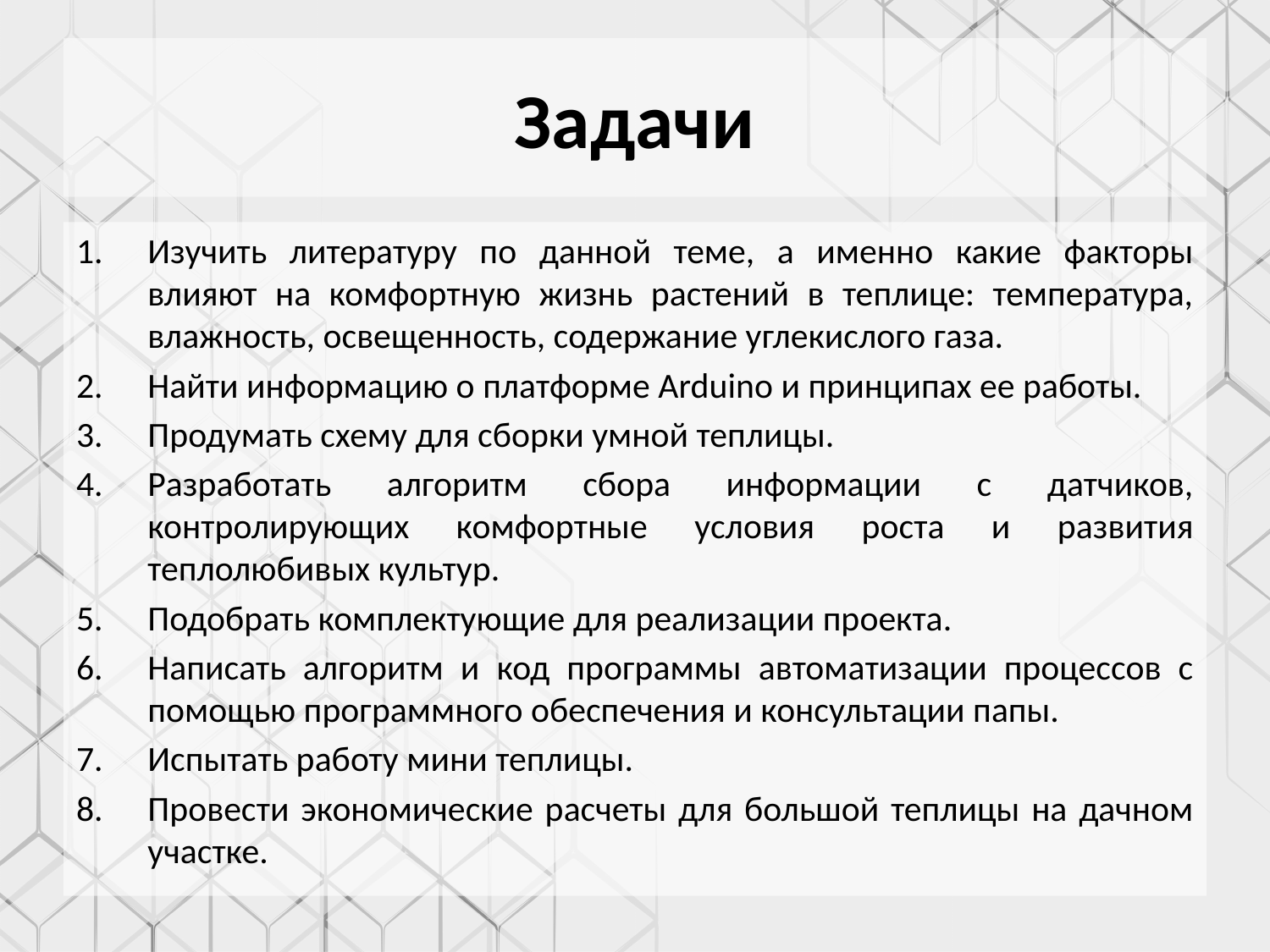

# Задачи
Изучить литературу по данной теме, а именно какие факторы влияют на комфортную жизнь растений в теплице: температура, влажность, освещенность, содержание углекислого газа.
Найти информацию о платформе Arduino и принципах ее работы.
Продумать схему для сборки умной теплицы.
Разработать алгоритм сбора информации с датчиков, контролирующих комфортные условия роста и развития теплолюбивых культур.
Подобрать комплектующие для реализации проекта.
Написать алгоритм и код программы автоматизации процессов с помощью программного обеспечения и консультации папы.
Испытать работу мини теплицы.
Провести экономические расчеты для большой теплицы на дачном участке.